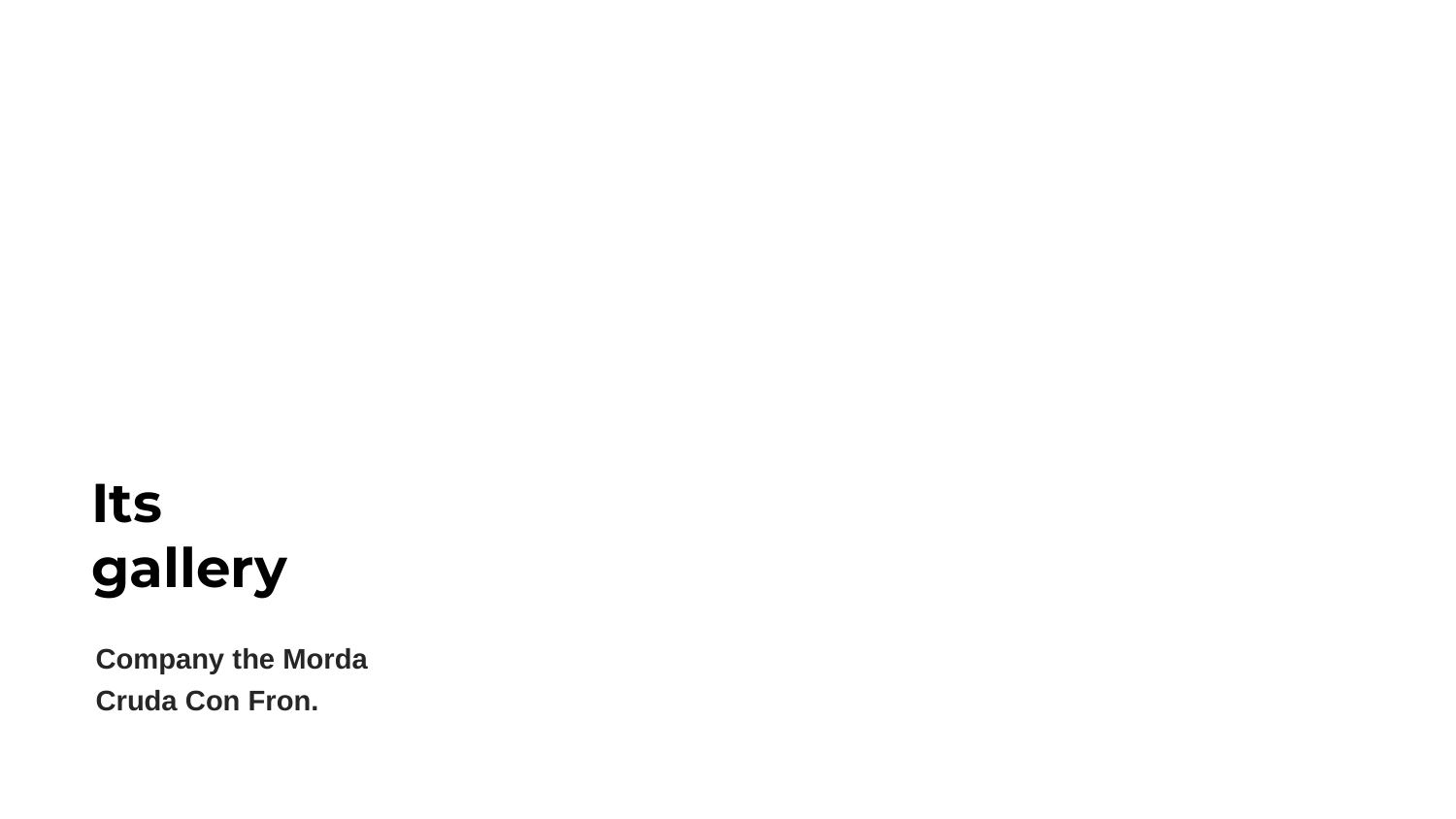

Its
gallery
Company the Morda
Cruda Con Fron.